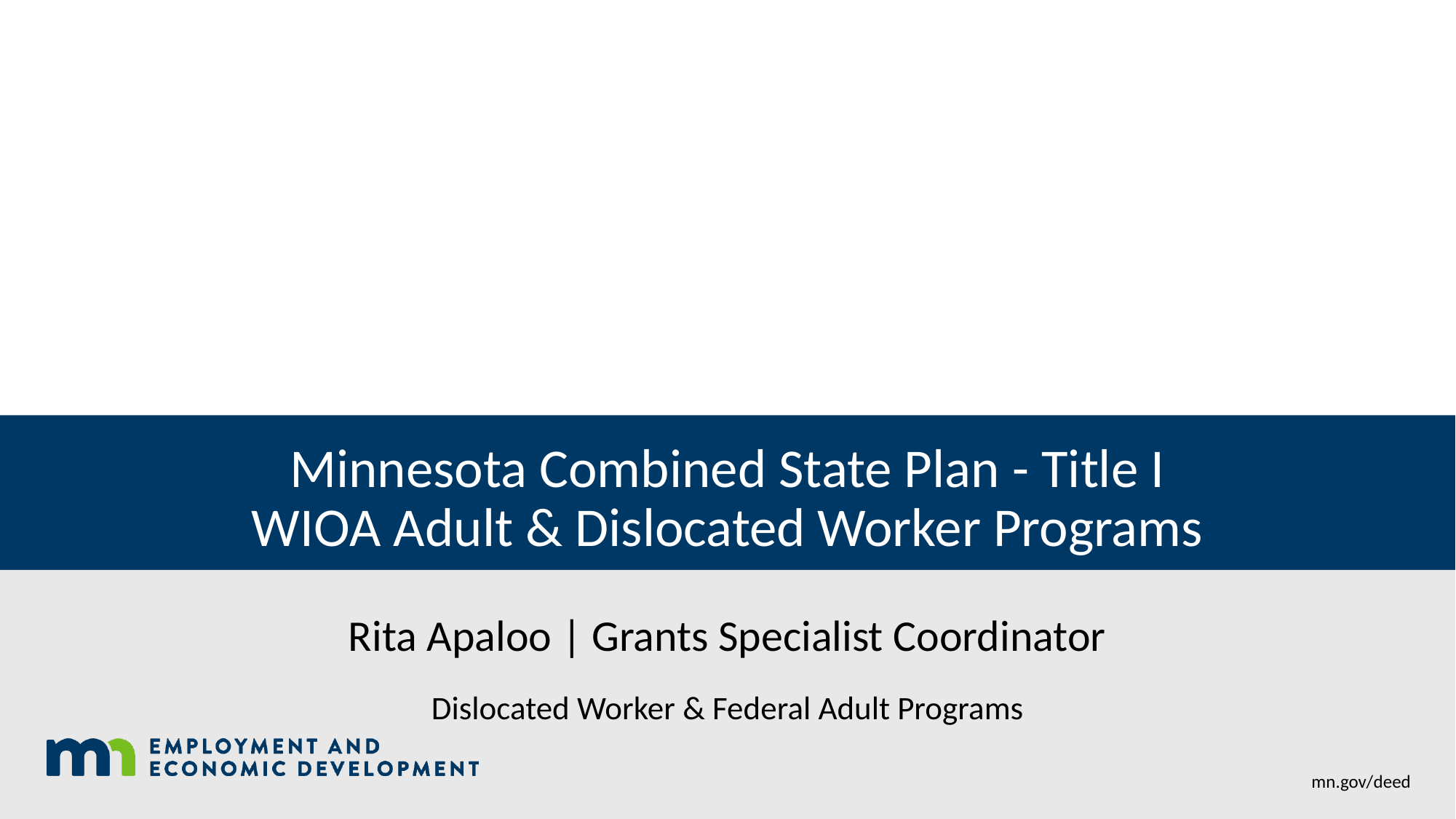

# Minnesota Combined State Plan - Title I WIOA Adult & Dislocated Worker Programs
Rita Apaloo | Grants Specialist Coordinator
Dislocated Worker & Federal Adult Programs
mn.gov/deed